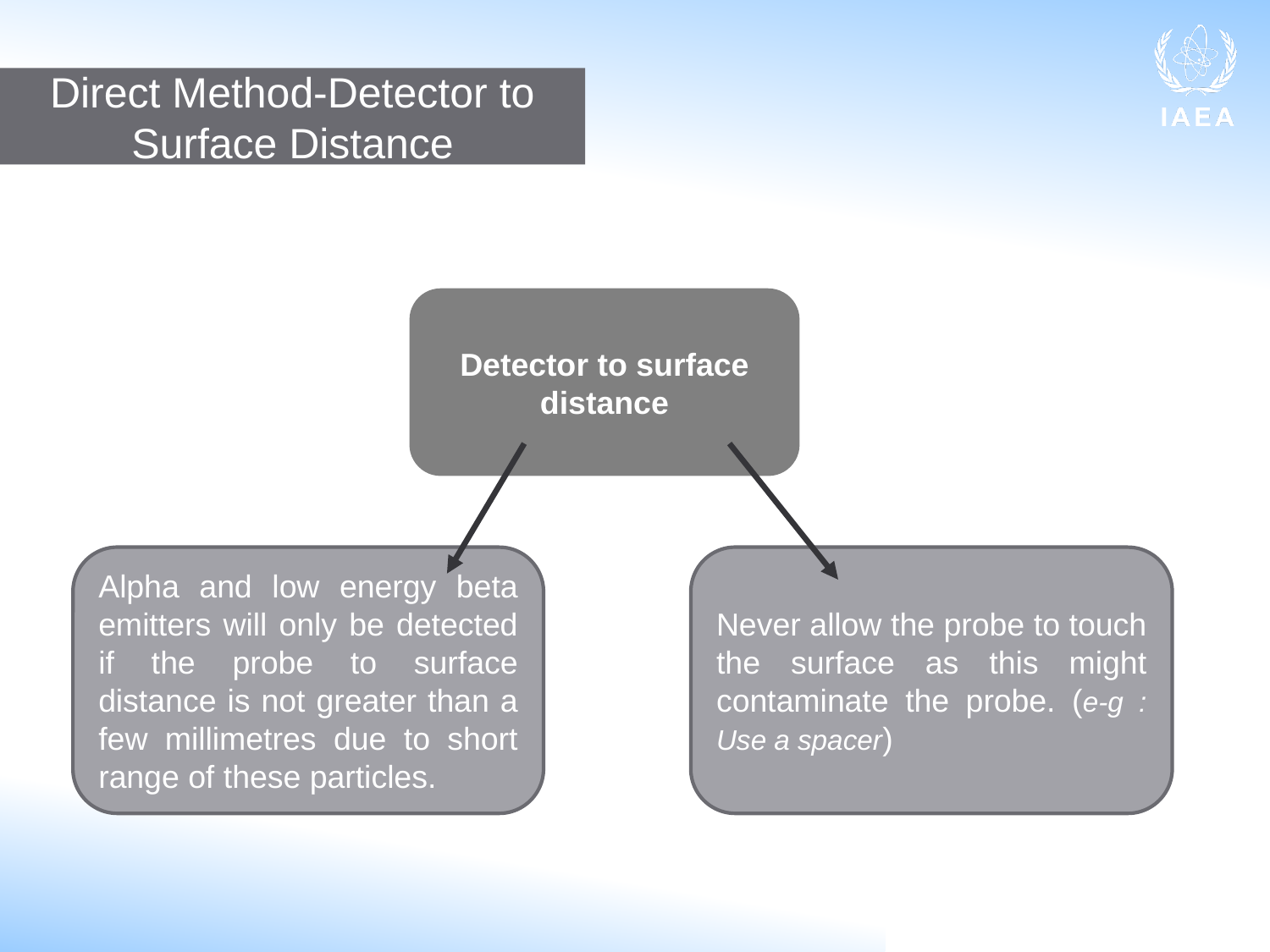

Direct Method-Detector to Surface Distance

Detector to surface distance

Alpha and low energy beta emitters will only be detected if the probe to surface distance is not greater than a few millimetres due to short range of these particles.

Never allow the probe to touch the surface as this might contaminate the probe. (e-g : Use a spacer)